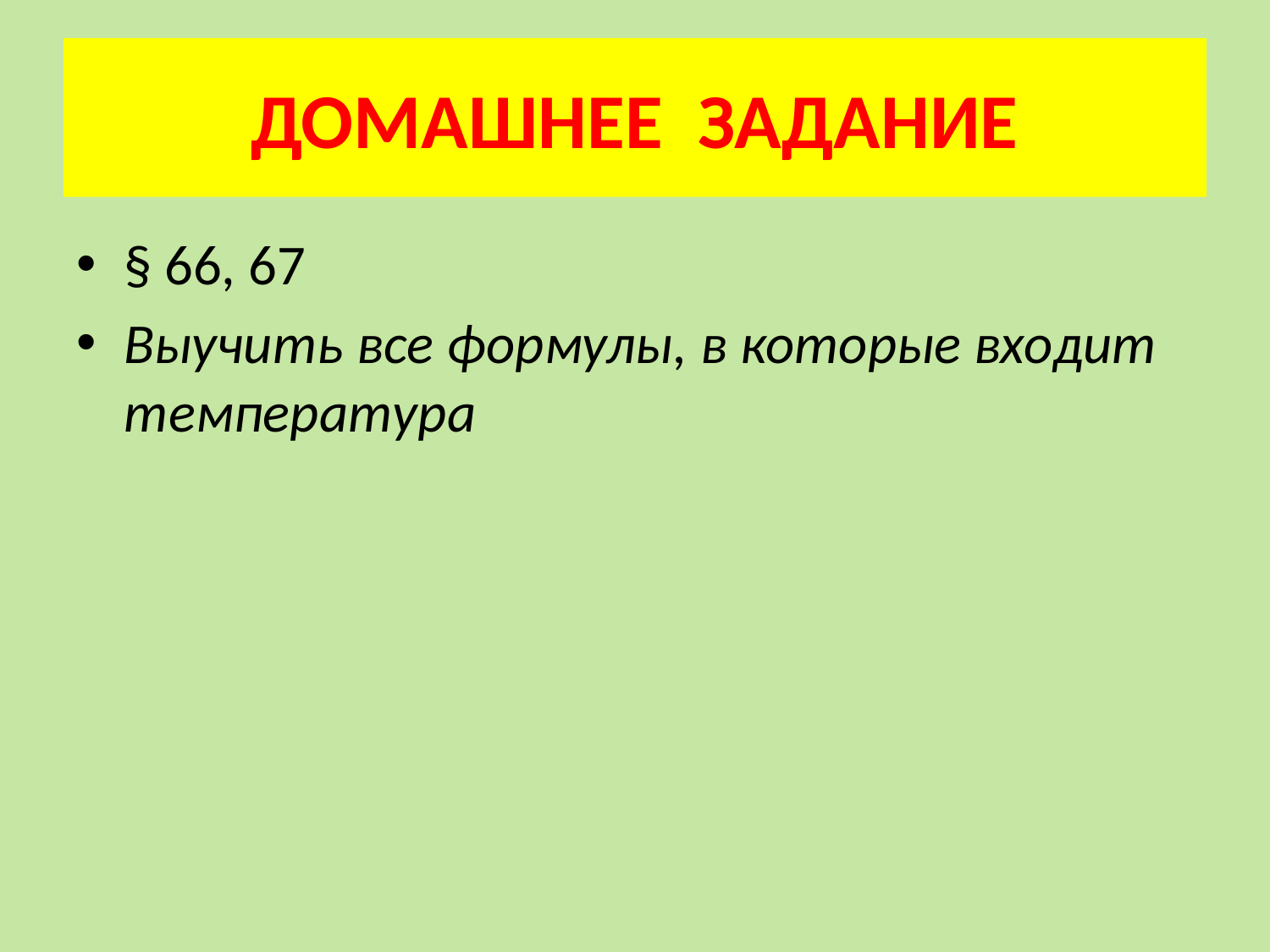

# ДОМАШНЕЕ  ЗАДАНИЕ
§ 66, 67
Выучить все формулы, в которые входит температура